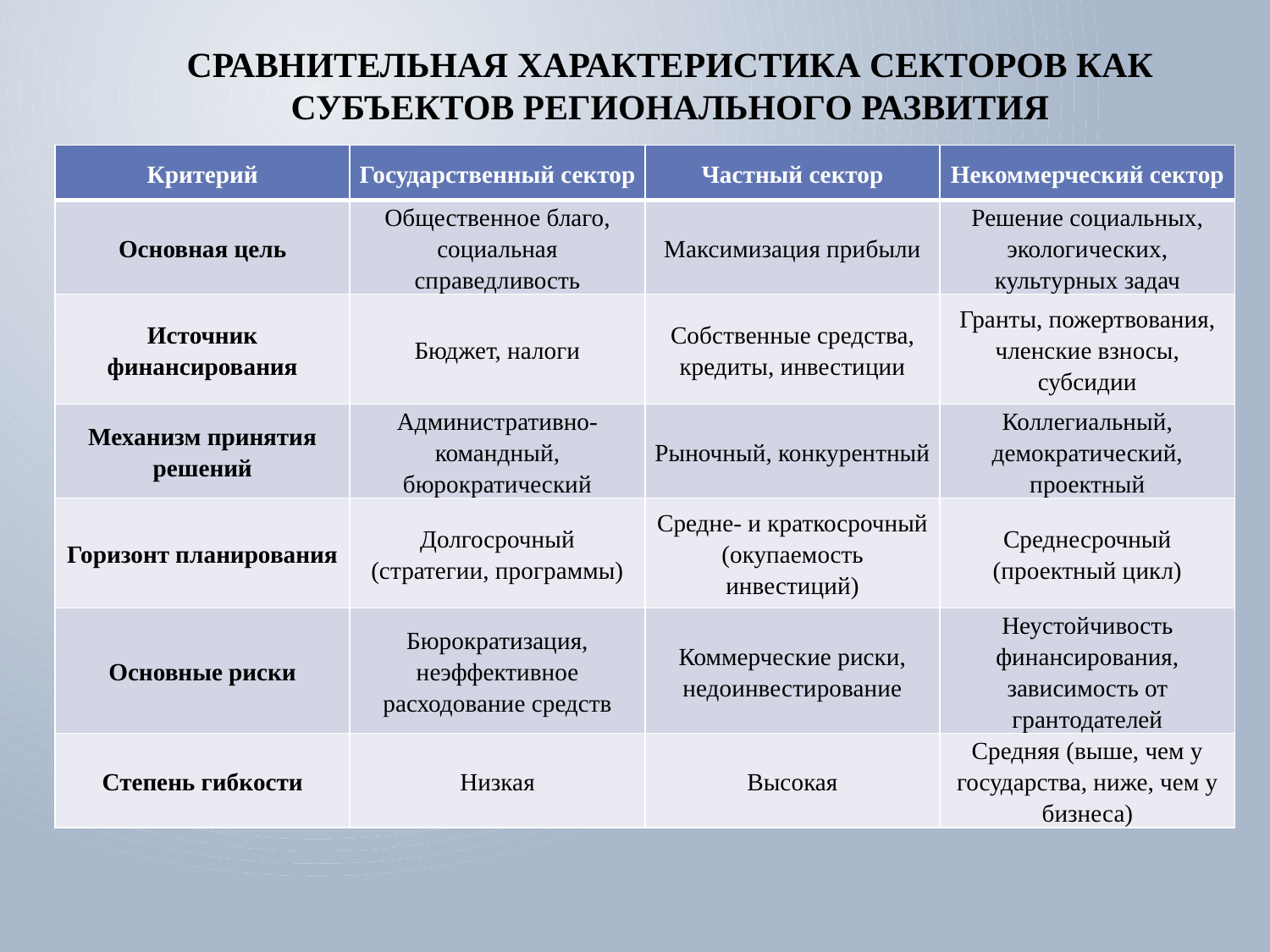

# Сравнительная характеристика секторов как субъектов регионального развития
| Критерий | Государственный сектор | Частный сектор | Некоммерческий сектор |
| --- | --- | --- | --- |
| Основная цель | Общественное благо, социальная справедливость | Максимизация прибыли | Решение социальных, экологических, культурных задач |
| Источник финансирования | Бюджет, налоги | Собственные средства, кредиты, инвестиции | Гранты, пожертвования, членские взносы, субсидии |
| Механизм принятия решений | Административно-командный, бюрократический | Рыночный, конкурентный | Коллегиальный, демократический, проектный |
| Горизонт планирования | Долгосрочный (стратегии, программы) | Средне- и краткосрочный (окупаемость инвестиций) | Среднесрочный (проектный цикл) |
| Основные риски | Бюрократизация, неэффективное расходование средств | Коммерческие риски, недоинвестирование | Неустойчивость финансирования, зависимость от грантодателей |
| Степень гибкости | Низкая | Высокая | Средняя (выше, чем у государства, ниже, чем у бизнеса) |